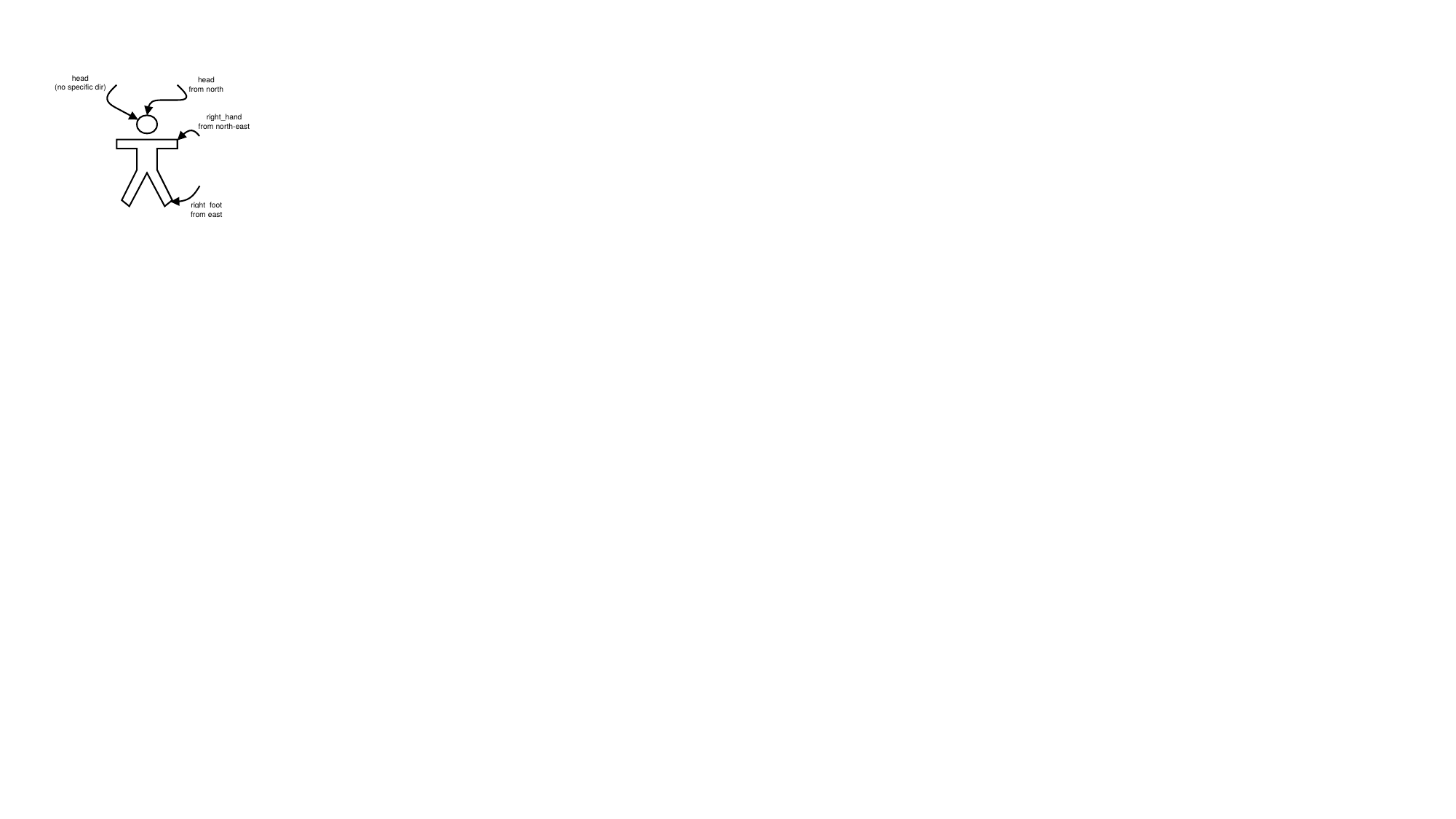

head
(no specific dir)
head
from north

right_hand
from north-east

right_foot
from east